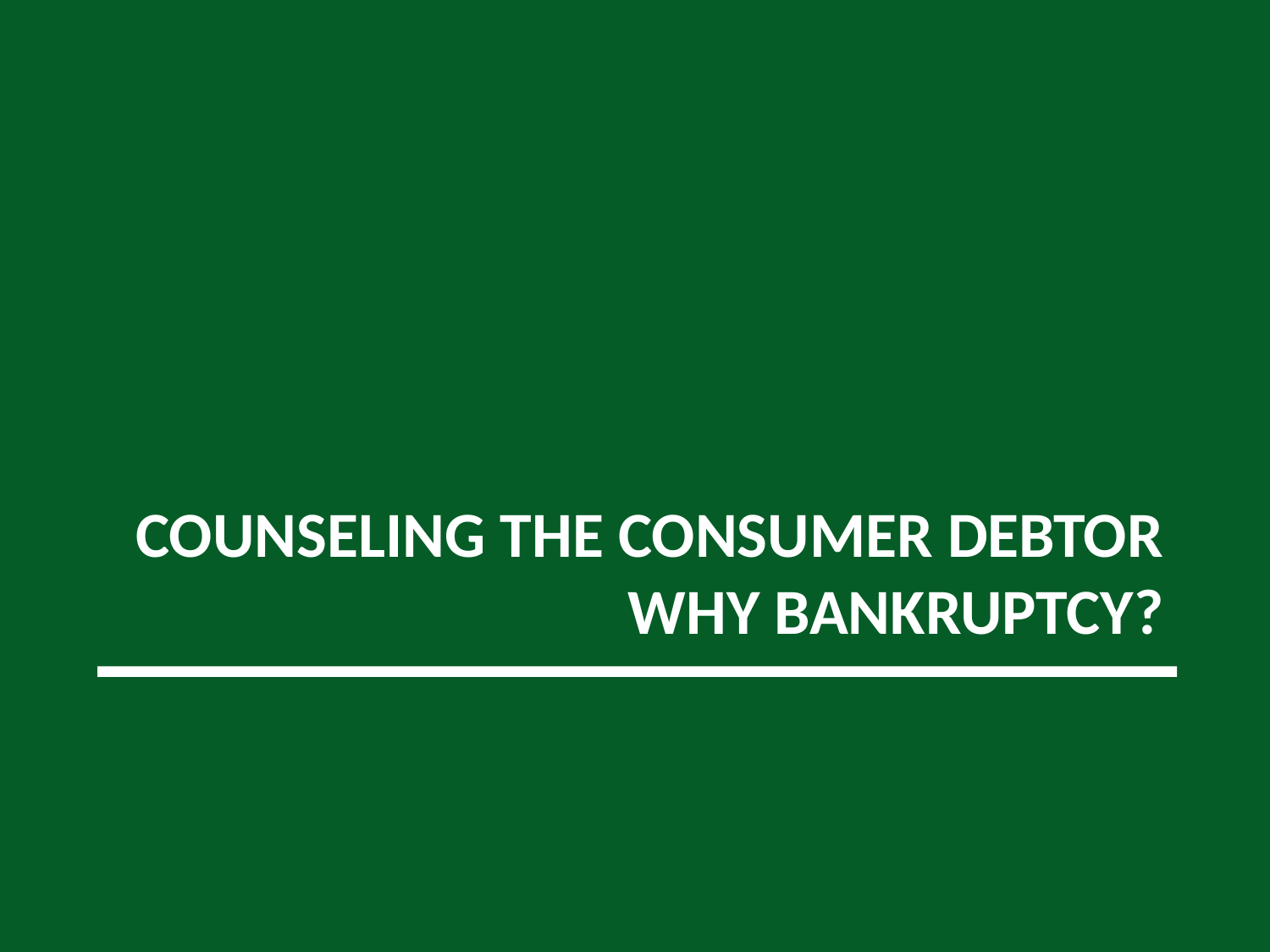

# Counseling the Consumer Debtor Why Bankruptcy?